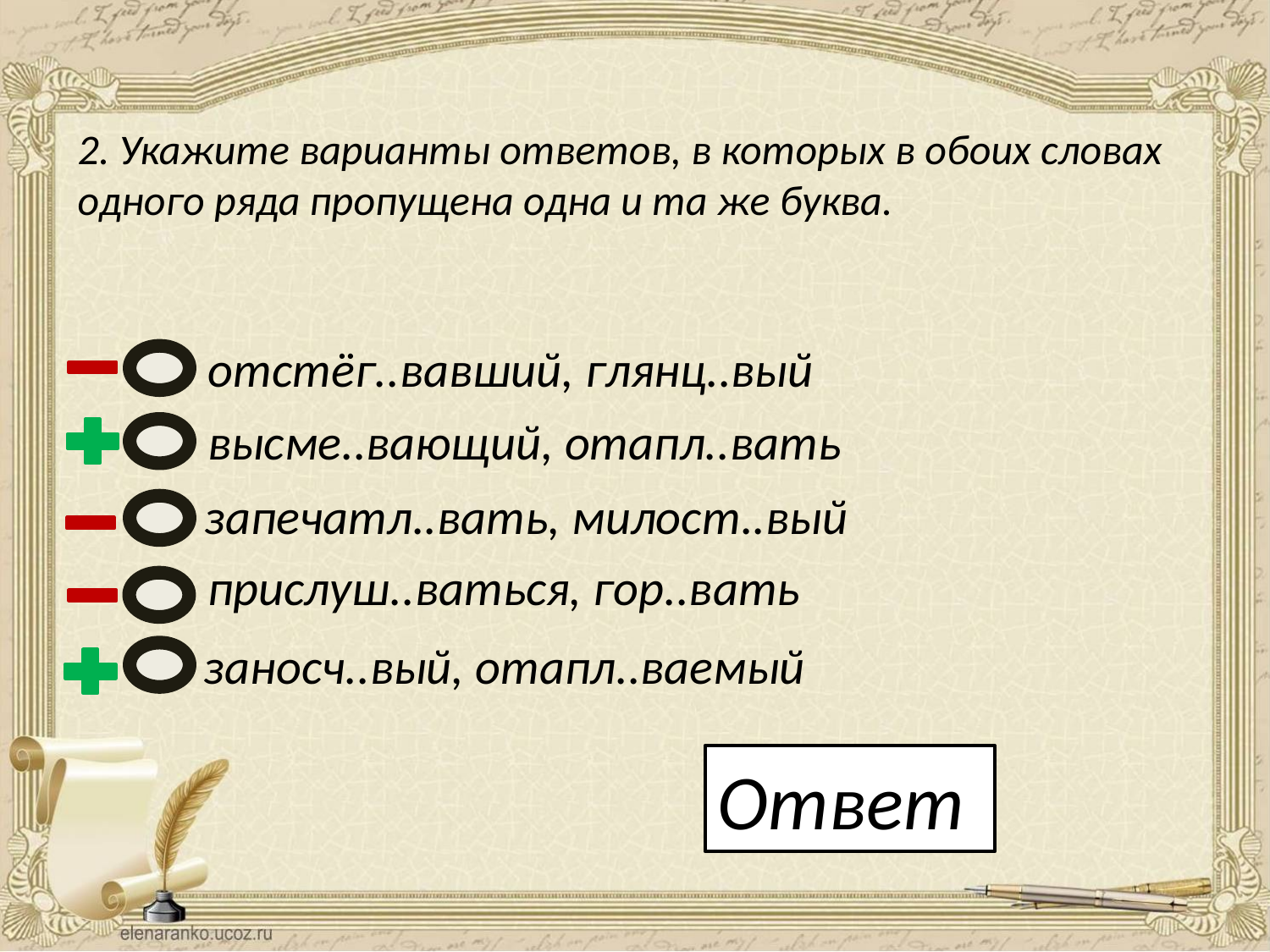

2. Укажите варианты ответов, в которых в обоих словах одного ряда пропущена одна и та же буква.
отстёг..вавший, глянц..вый

высме..вающий, отапл..вать

запечатл..вать, милост..вый

прислуш..ваться, гор..вать

заносч..вый, отапл..ваемый

Ответ